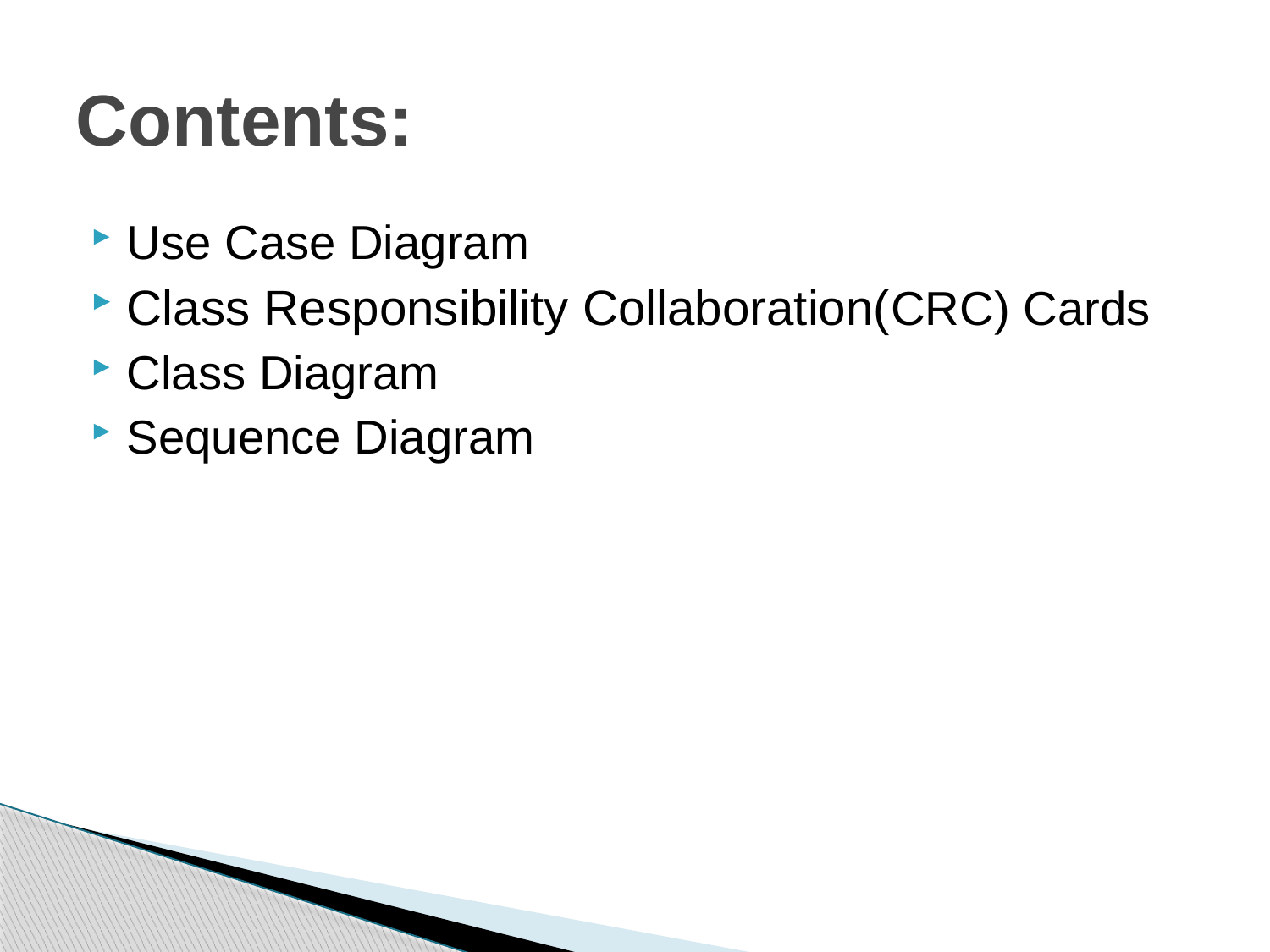

# Contents:
Use Case Diagram
Class Responsibility Collaboration(CRC) Cards
Class Diagram
Sequence Diagram